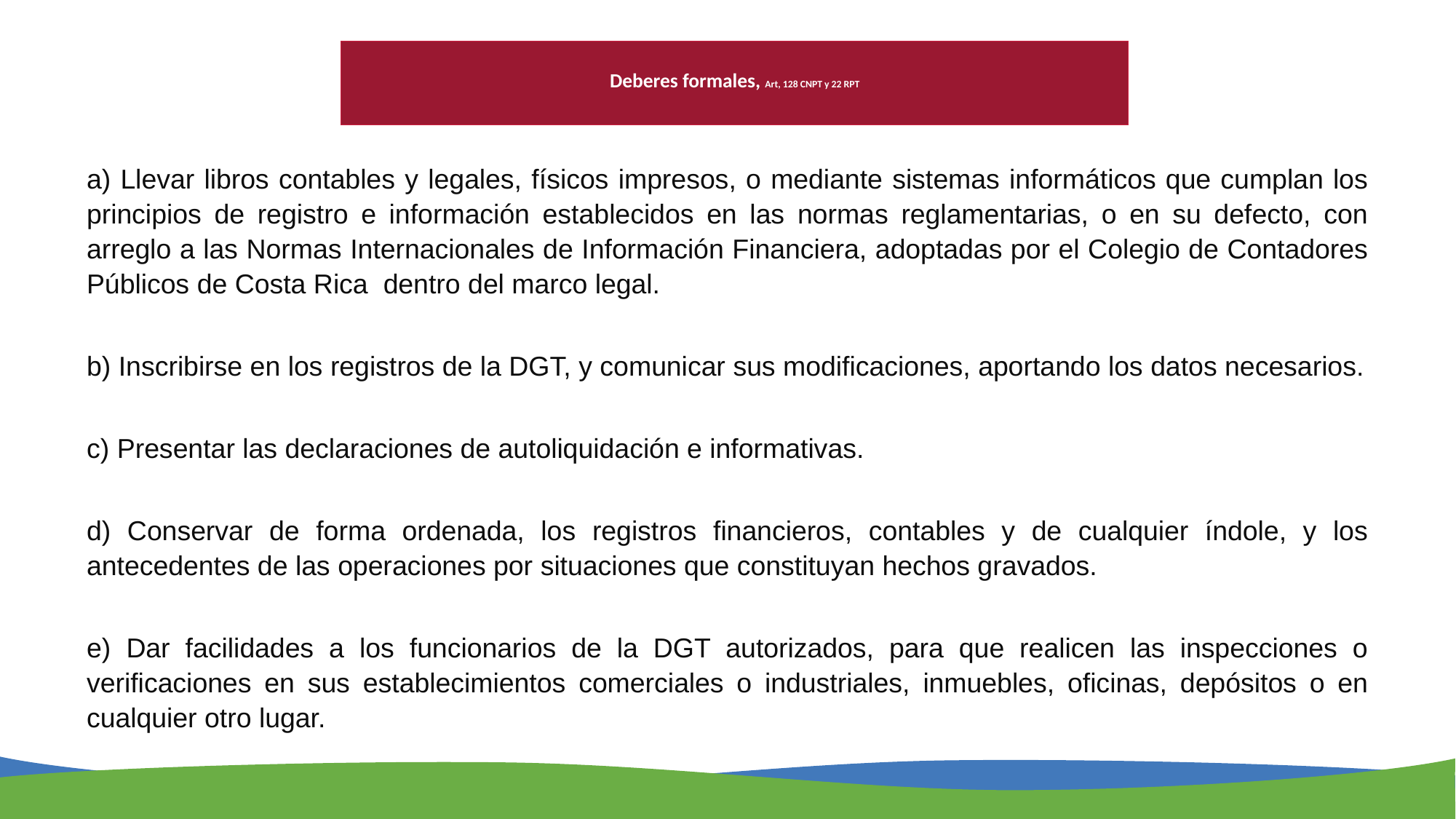

# Deberes formales, Art, 128 CNPT y 22 RPT
a) Llevar libros contables y legales, físicos impresos, o mediante sistemas informáticos que cumplan los principios de registro e información establecidos en las normas reglamentarias, o en su defecto, con arreglo a las Normas Internacionales de Información Financiera, adoptadas por el Colegio de Contadores Públicos de Costa Rica  dentro del marco legal.
b) Inscribirse en los registros de la DGT, y comunicar sus modificaciones, aportando los datos necesarios.
c) Presentar las declaraciones de autoliquidación e informativas.
d) Conservar de forma ordenada, los registros financieros, contables y de cualquier índole, y los antecedentes de las operaciones por situaciones que constituyan hechos gravados.
e) Dar facilidades a los funcionarios de la DGT autorizados, para que realicen las inspecciones o verificaciones en sus establecimientos comerciales o industriales, inmuebles, oficinas, depósitos o en cualquier otro lugar.